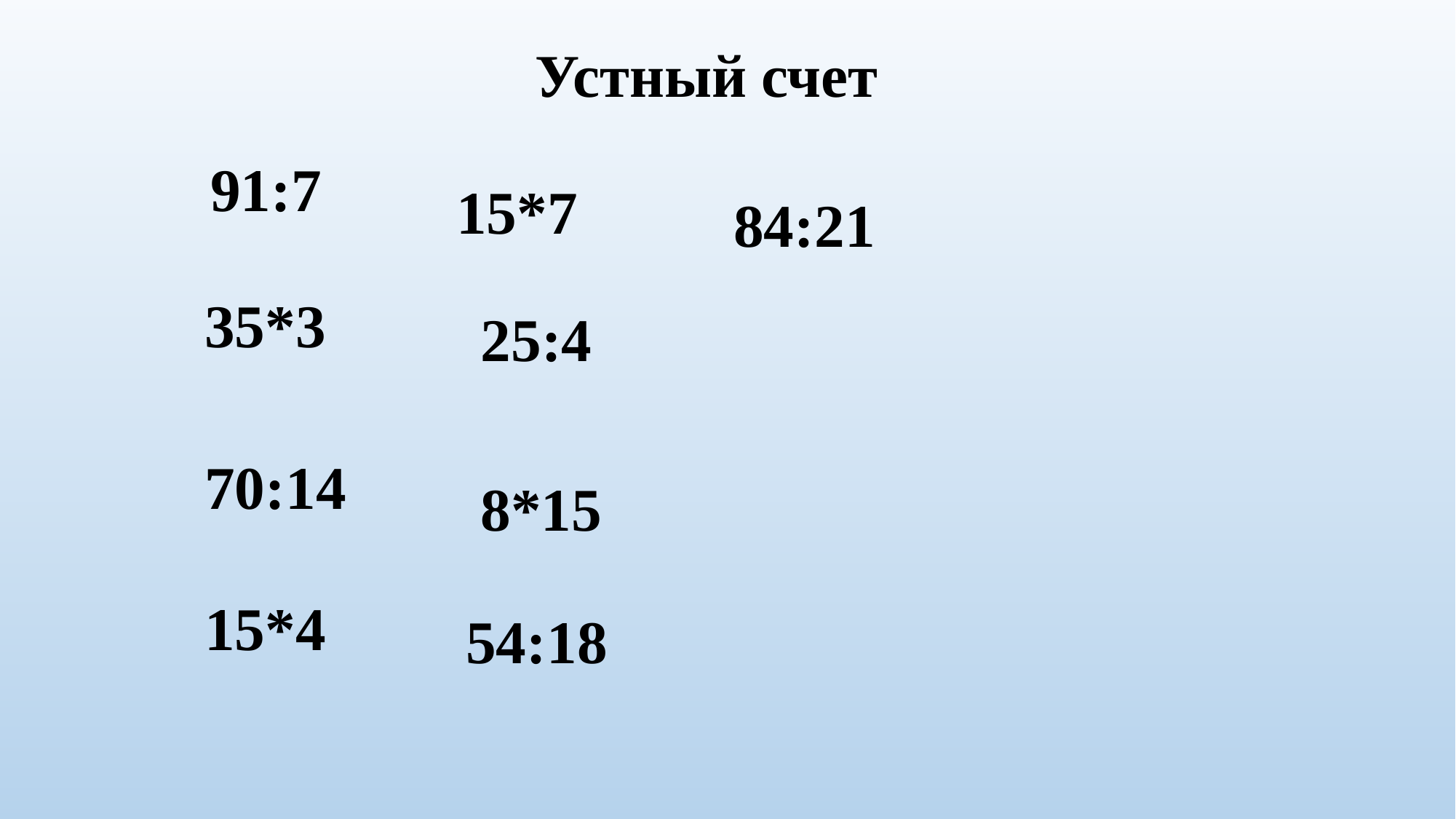

Устный счет
91:7

15*7

84:21
35*3
25:4
70:14
8*15
15*4
54:18